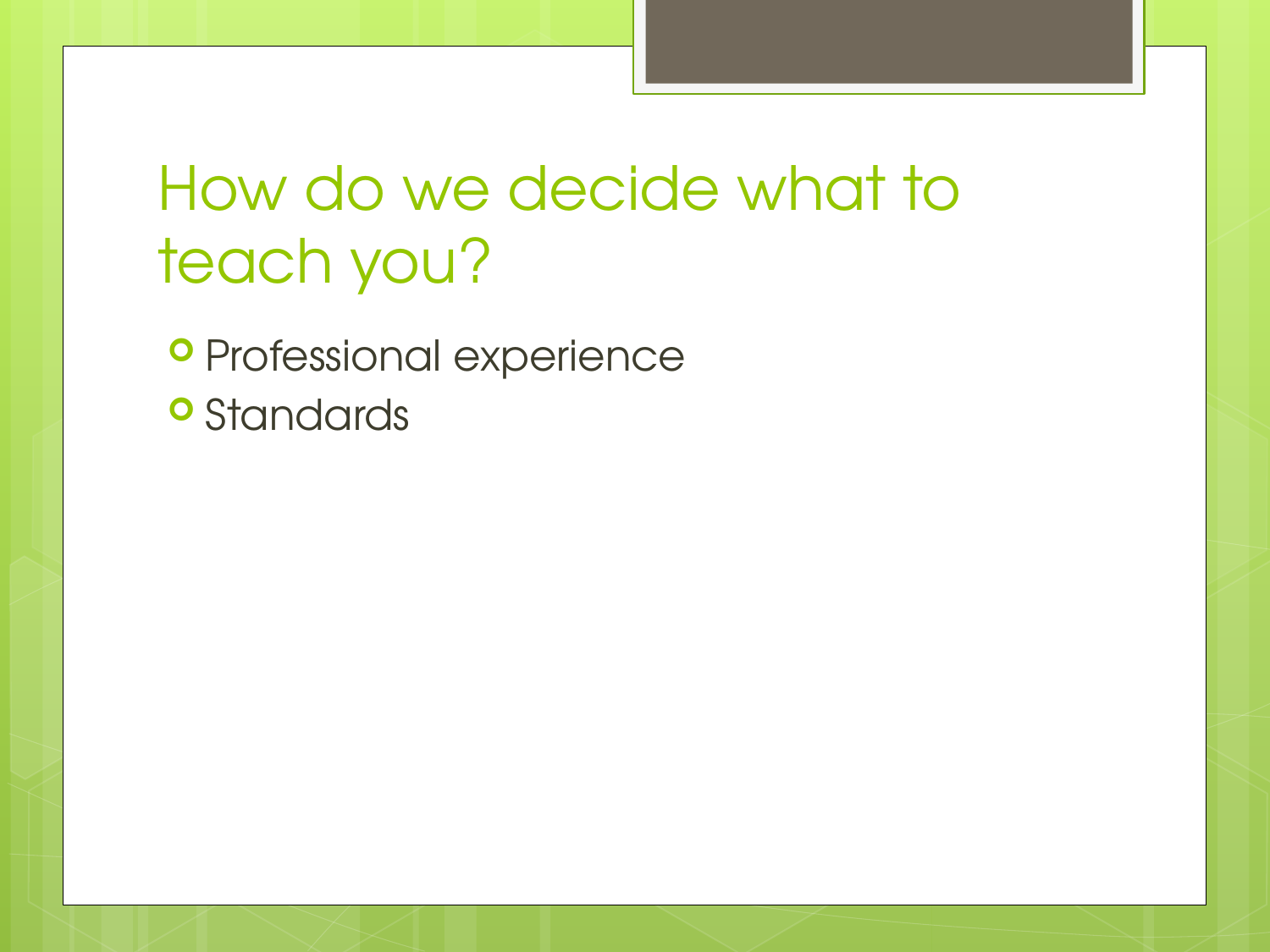

# How do we decide what to teach you?
Professional experience
Standards